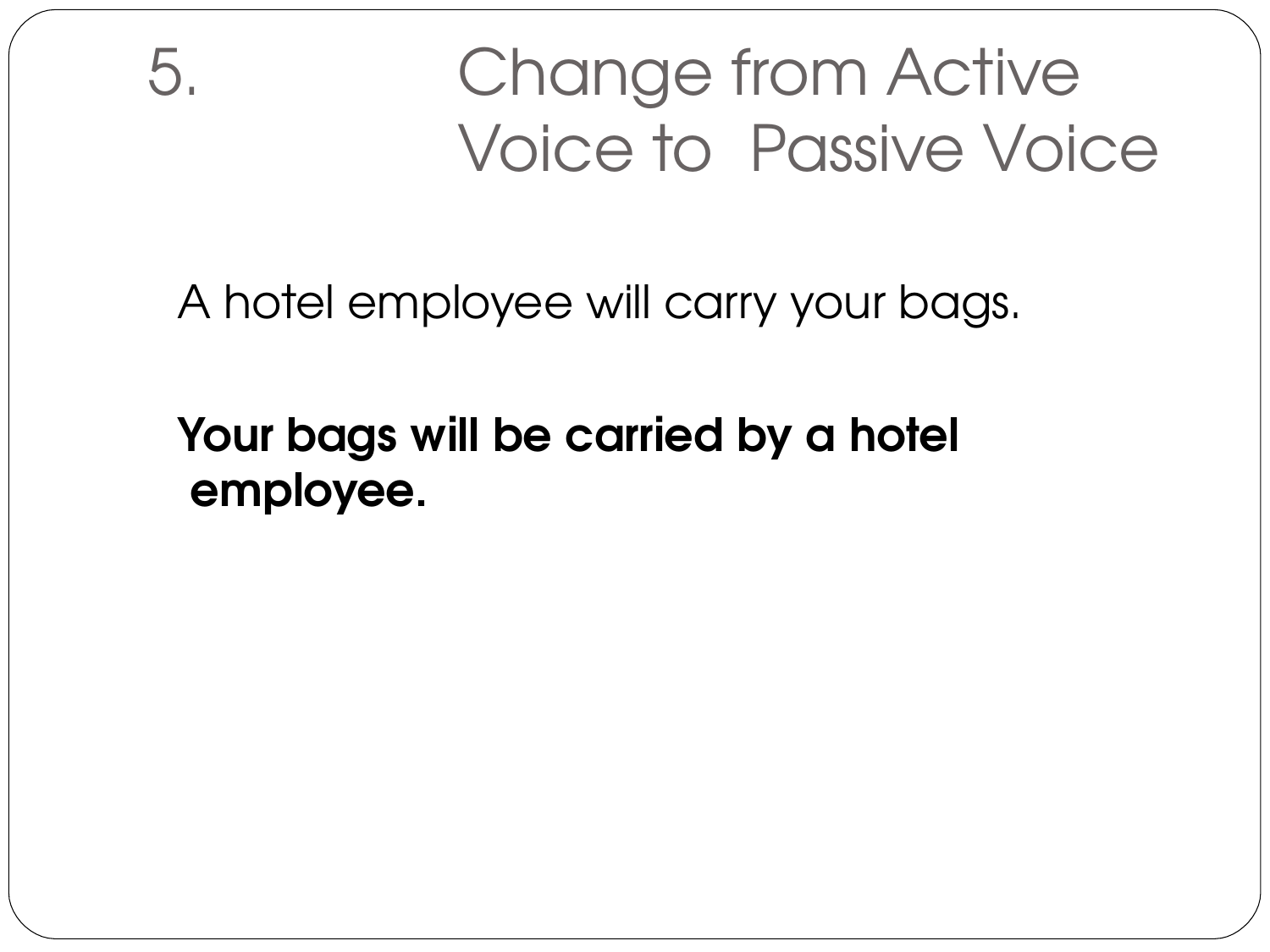

# 5.	Change from Active Voice to  Passive Voice
A hotel employee will carry your bags.

Your bags will be carried by a hotel  employee.